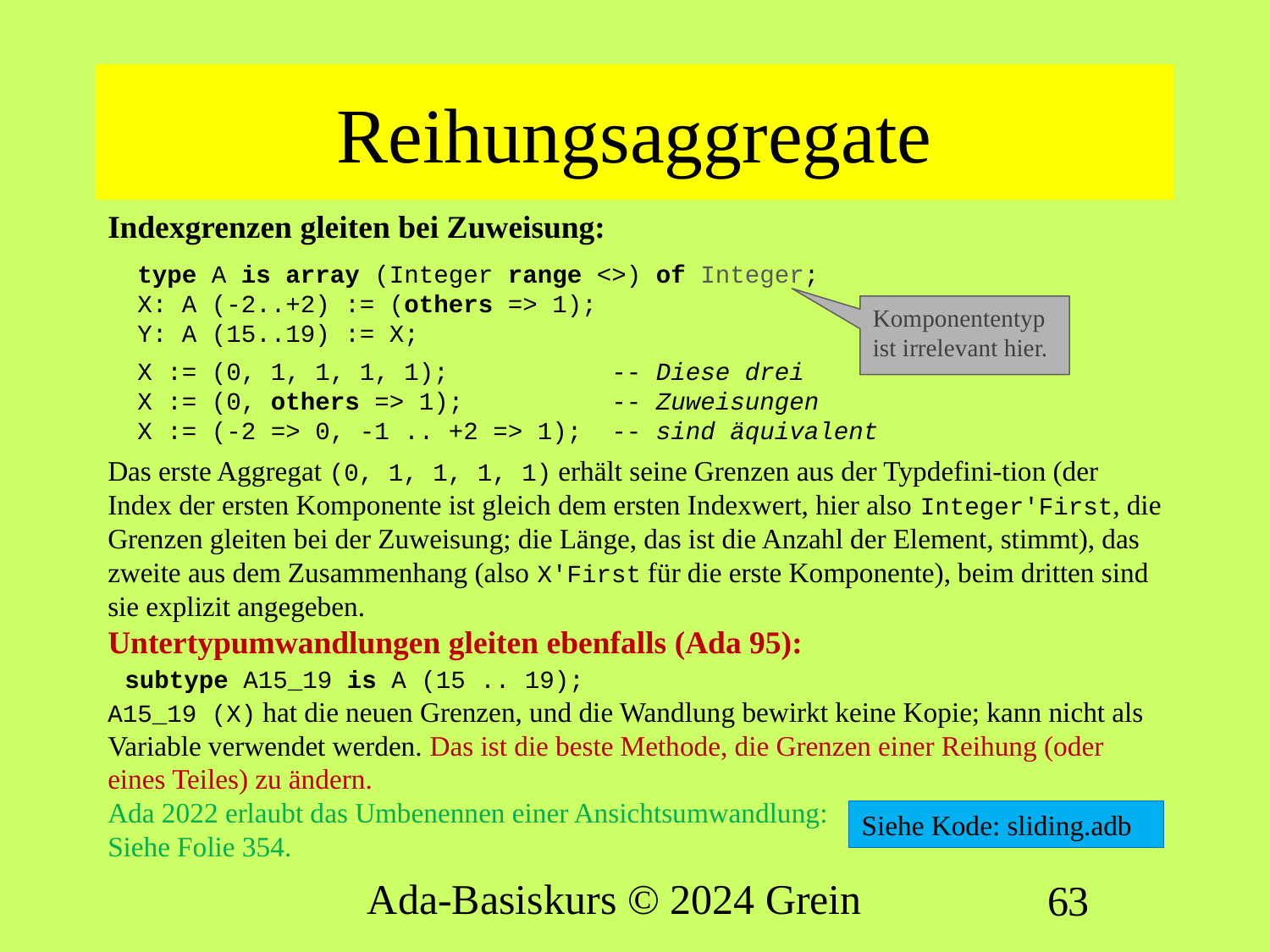

# Reihungsaggregate
Indexgrenzen gleiten bei Zuweisung:
  type A is array (Integer range <>) of Integer;
  X: A (-2..+2) := (others => 1);
  Y: A (15..19) := X;

  X := (0, 1, 1, 1, 1);           -- Diese drei
  X := (0, others => 1);          -- Zuweisungen
  X := (-2 => 0, -1 .. +2 => 1);  -- sind äquivalent

Das erste Aggregat (0, 1, 1, 1, 1) erhält seine Grenzen aus der Typdefini-tion (der Index der ersten Komponente ist gleich dem ersten Indexwert, hier also Integer'First, die Grenzen gleiten bei der Zuweisung; die Länge, das ist die Anzahl der Element, stimmt), das zweite aus dem Zusammenhang (also X'First für die erste Komponente), beim dritten sind sie explizit angegeben.
Untertypumwandlungen gleiten ebenfalls (Ada 95):
 subtype A15_19 is A (15 .. 19);
A15_19 (X) hat die neuen Grenzen, und die Wandlung bewirkt keine Kopie; kann nicht als Variable verwendet werden. Das ist die beste Methode, die Grenzen einer Reihung (oder eines Teiles) zu ändern.
Ada 2022 erlaubt das Umbenennen einer Ansichtsumwandlung:
Siehe Folie 354.
Komponententyp ist irrelevant hier.
Siehe Kode: sliding.adb
Ada-Basiskurs © 2024 Grein
63